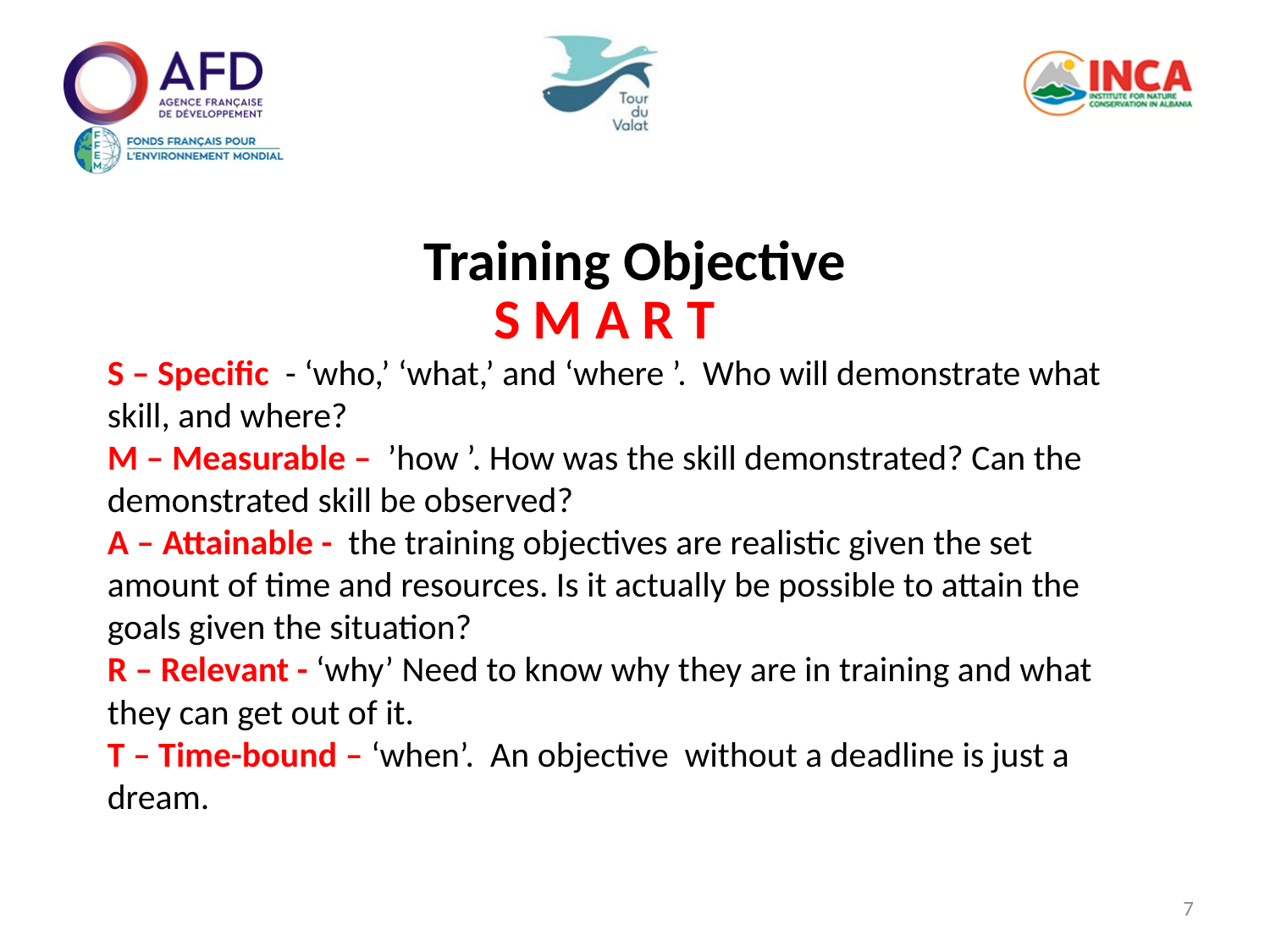

Training Objective
S M A R T
S – Specific  - ‘who,’ ‘what,’ and ‘where ’.  Who will demonstrate what skill, and where?
M – Measurable –  ’how ’. How was the skill demonstrated? Can the demonstrated skill be observed?
A – Attainable -  the training objectives are realistic given the set amount of time and resources. Is it actually be possible to attain the goals given the situation?
R – Relevant - ‘why’ Need to know why they are in training and what they can get out of it.
T – Time-bound – ‘when’.  An objective  without a deadline is just a dream.

7